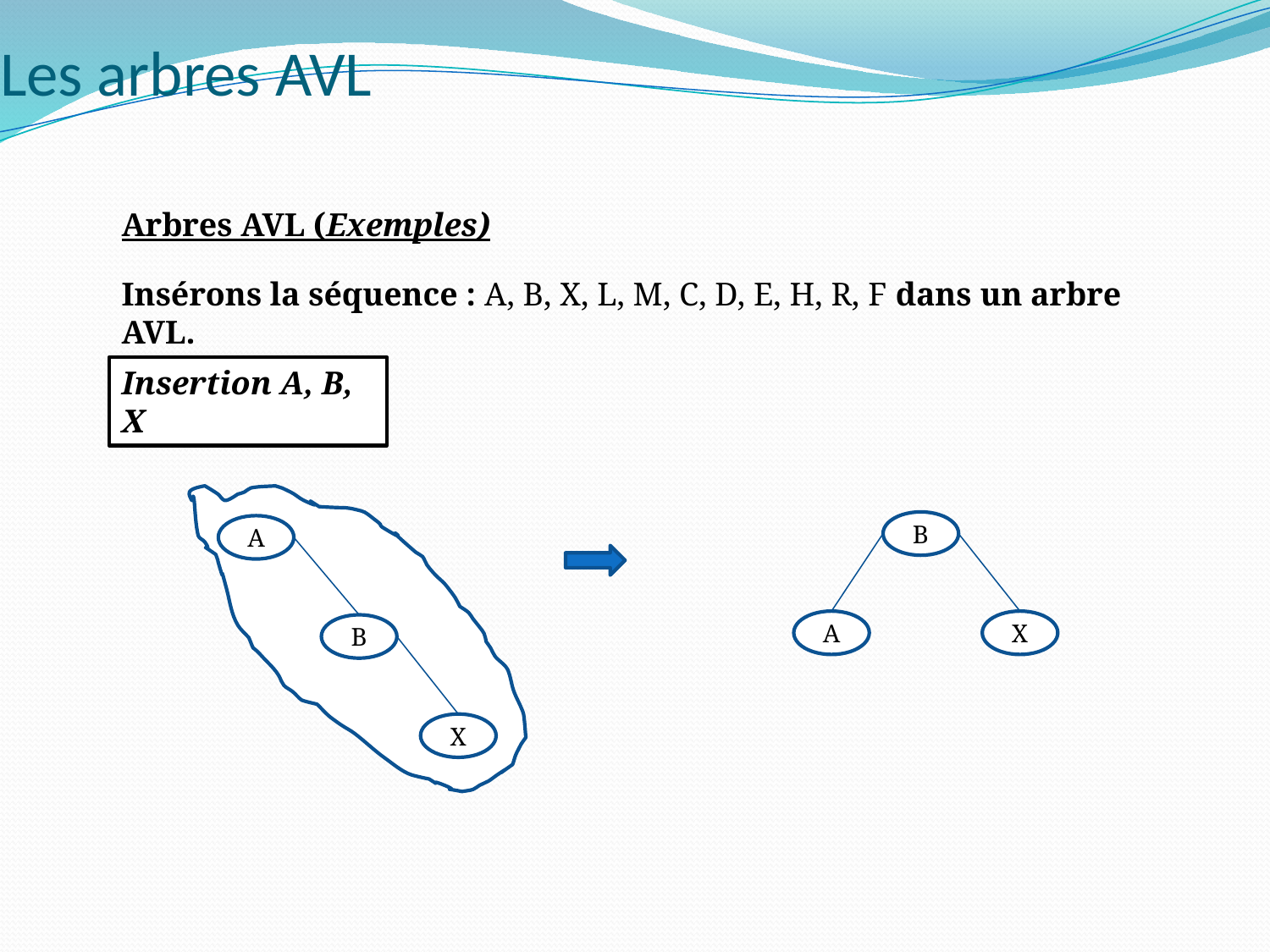

# Les arbres AVL

Arbres AVL (Exemples)
Insérons la séquence : A, B, X, L, M, C, D, E, H, R, F dans un arbre AVL.
Insertion A, B, X

A
B
X
B
A
X